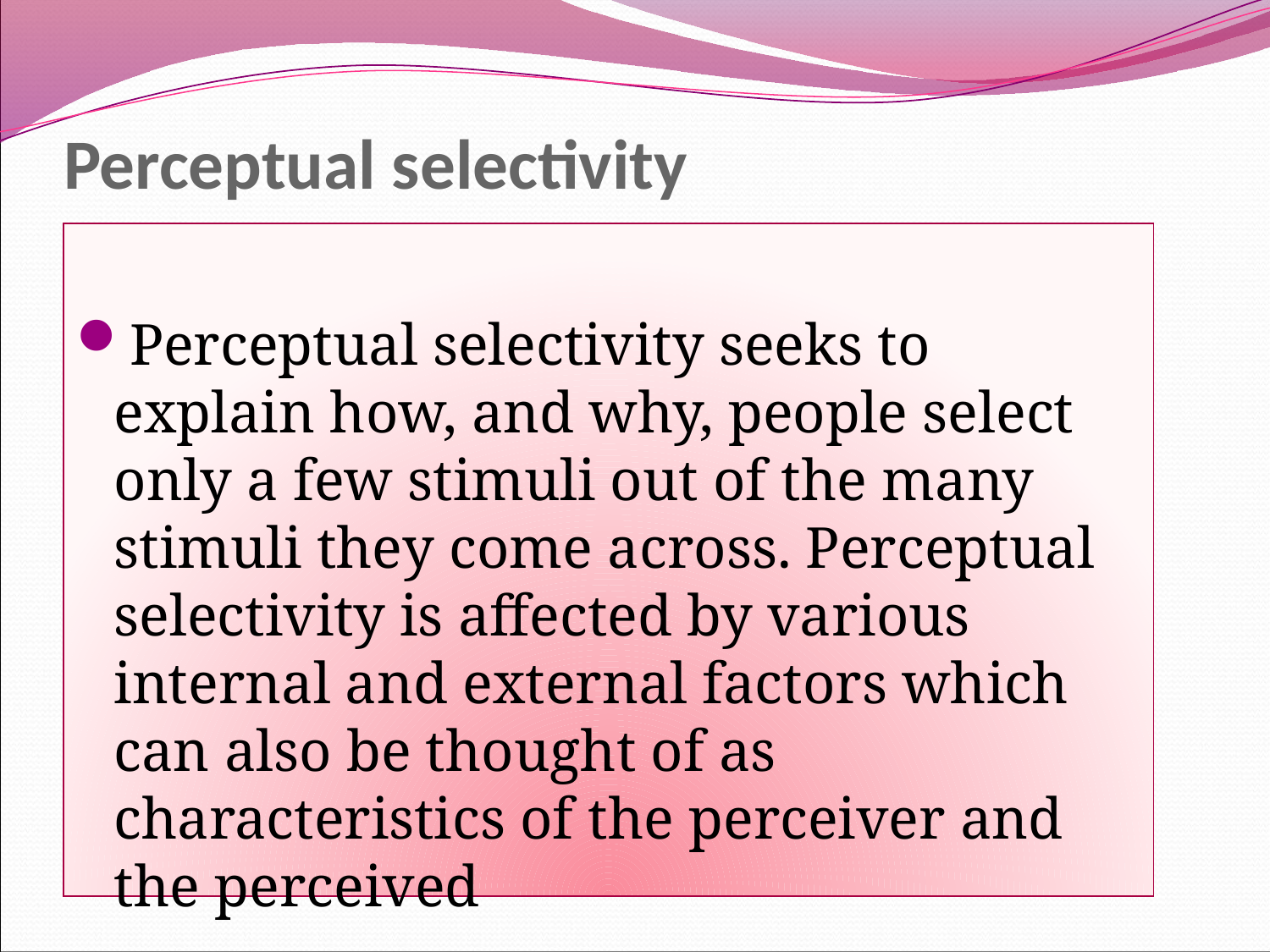

# Perceptual selectivity

Perceptual selectivity seeks to explain how, and why, people select only a few stimuli out of the many stimuli they come across. Perceptual selectivity is affected by various internal and external factors which can also be thought of as characteristics of the perceiver and the perceived